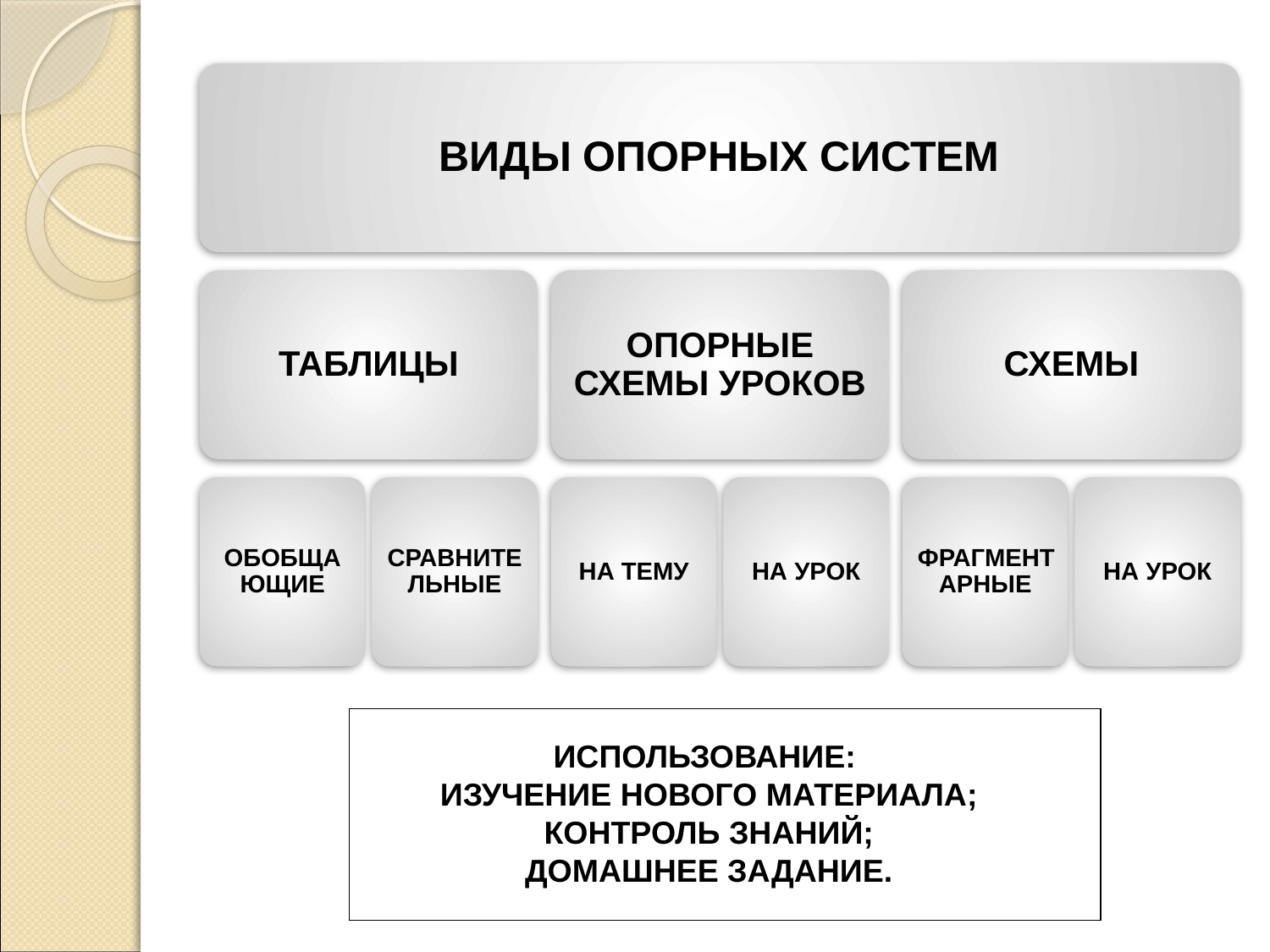

ВИДЫ ОПОРНЫХ СИСТЕМ
ТАБЛИЦЫ
ОБОБЩАЮЩИЕ
СРАВНИТЕЛЬНЫЕ
ОПОРНЫЕ СХЕМЫ УРОКОВ
НА ТЕМУ
НА УРОК
СХЕМЫ
ФРАГМЕНТАРНЫЕ
НА УРОК
|  |
| --- |
ИСПОЛЬЗОВАНИЕ:
ИЗУЧЕНИЕ НОВОГО МАТЕРИАЛА;
КОНТРОЛЬ ЗНАНИЙ;
ДОМАШНЕЕ ЗАДАНИЕ.